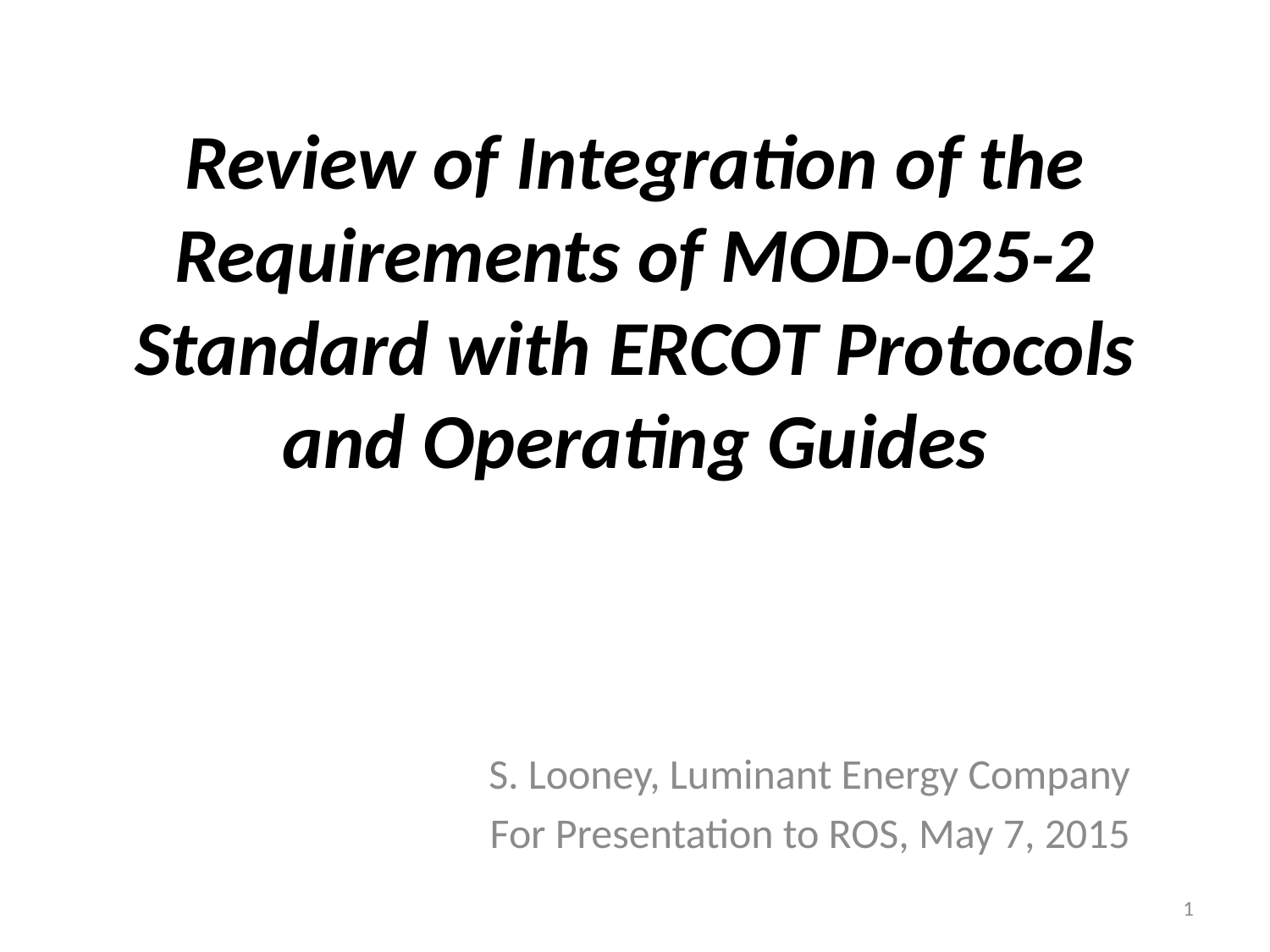

# Review of Integration of the Requirements of MOD-025-2 Standard with ERCOT Protocols and Operating Guides
S. Looney, Luminant Energy Company
For Presentation to ROS, May 7, 2015
1